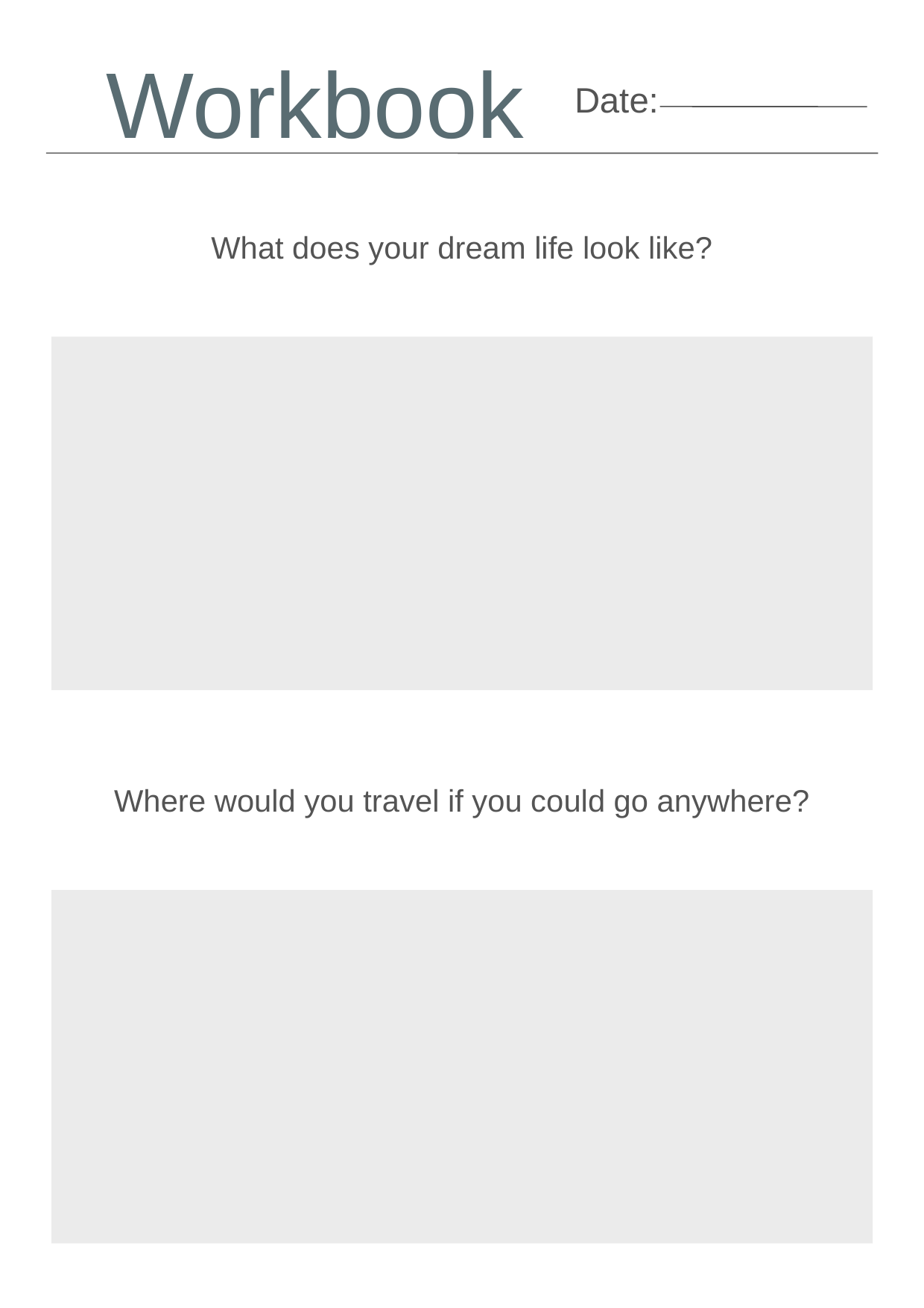

Workbook
Date:

What does your dream life look like?

Where would you travel if you could go anywhere?